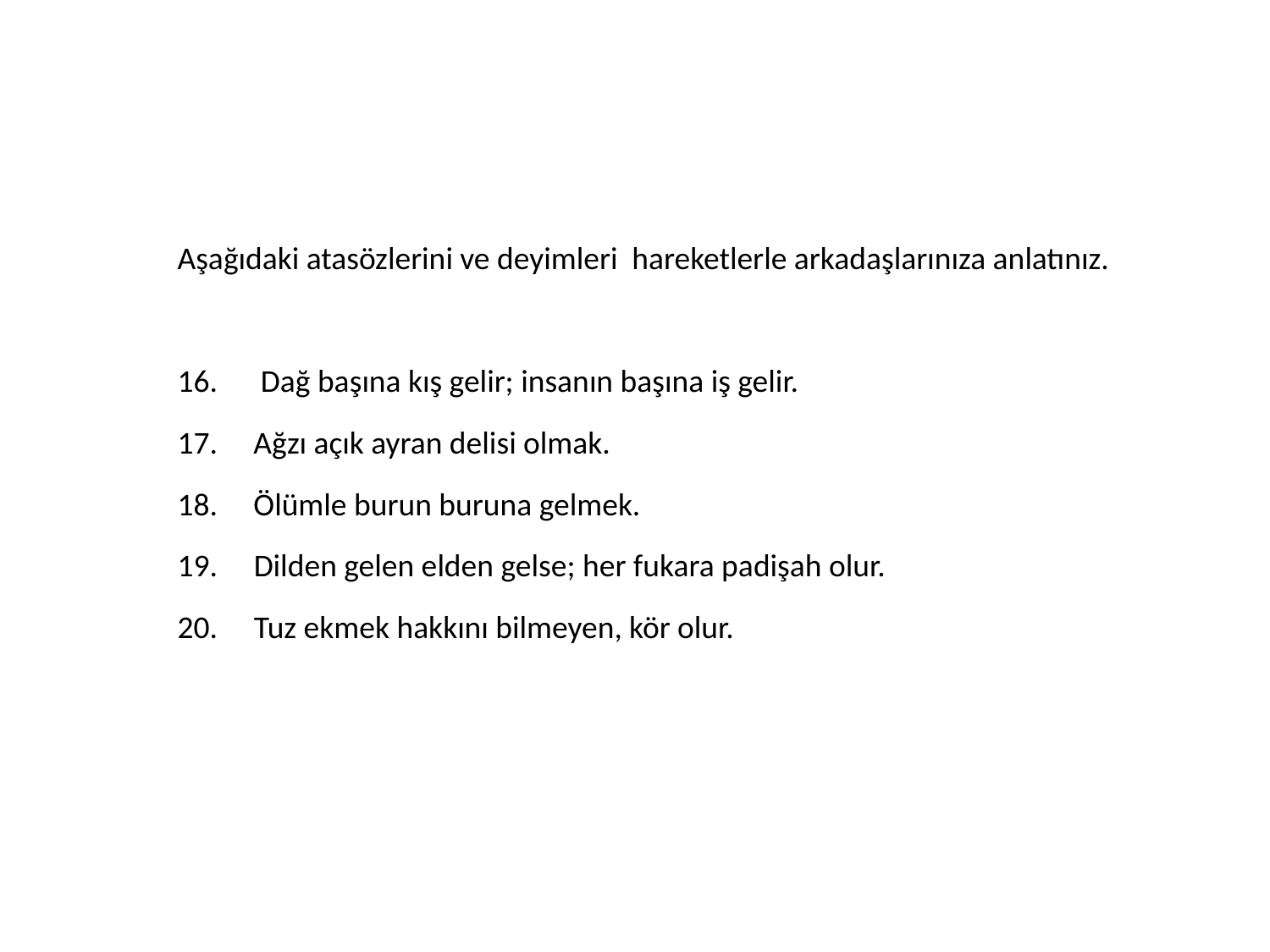

Aşağıdaki atasözlerini ve deyimleri  hareketlerle arkadaşlarınıza anlatınız.

16.      Dağ başına kış gelir; insanın başına iş gelir.
17.     Ağzı açık ayran delisi olmak.
18.     Ölümle burun buruna gelmek.
    Dilden gelen elden gelse; her fukara padişah olur.
    Tuz ekmek hakkını bilmeyen, kör olur.